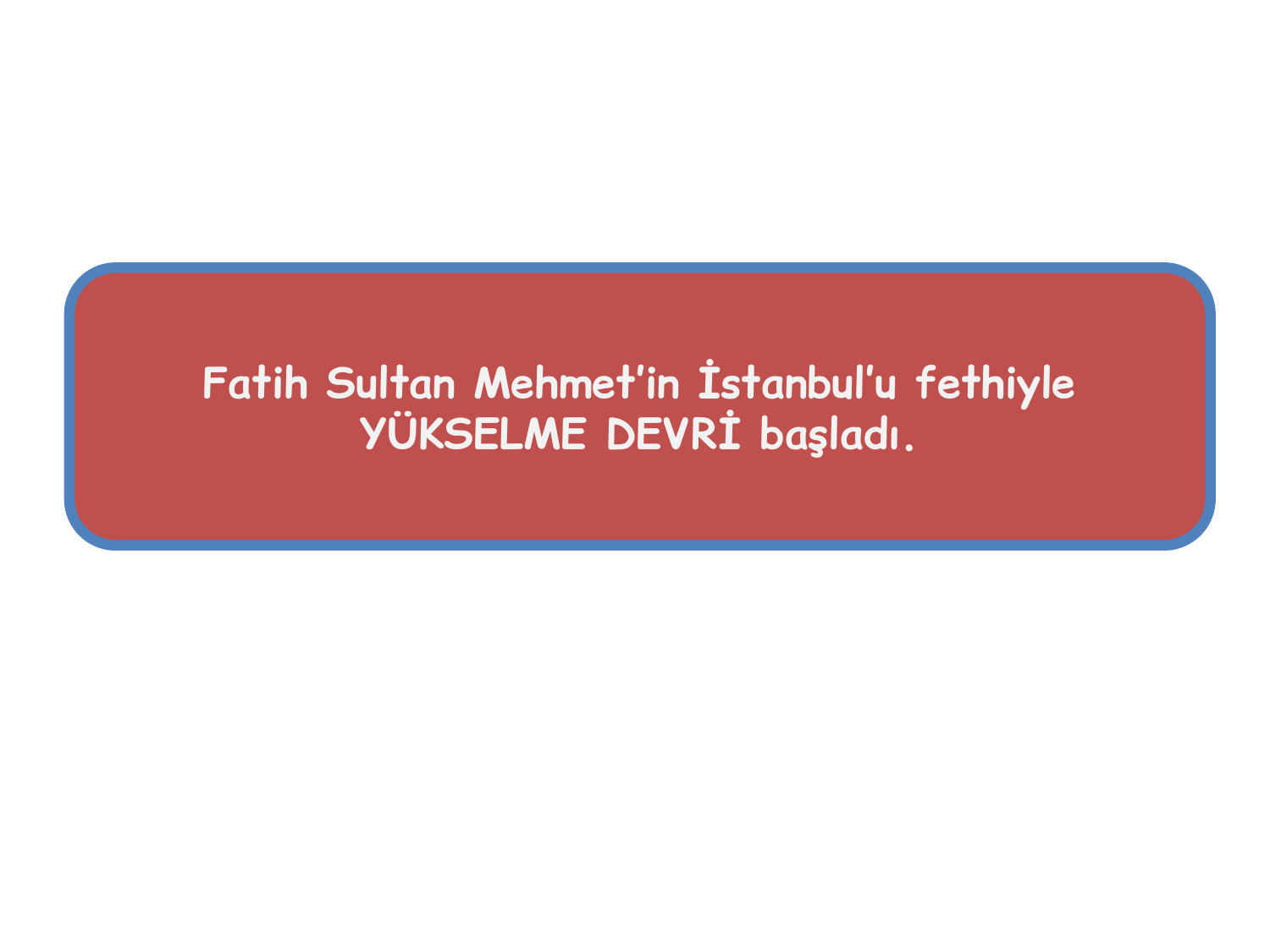

Fatih Sultan Mehmet’in İstanbul’u fethiyle YÜKSELME DEVRİ başladı.